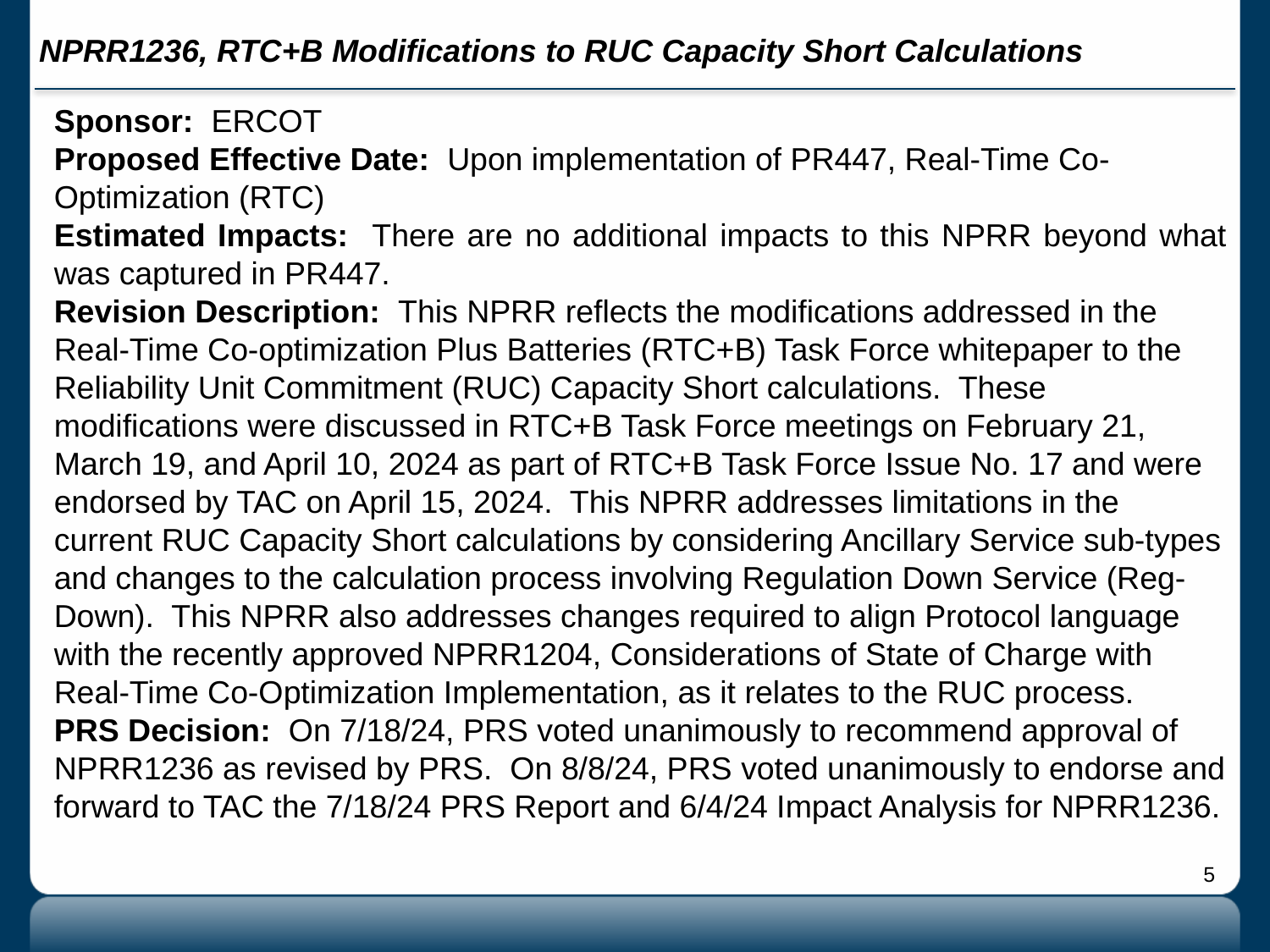

# NPRR1236, RTC+B Modifications to RUC Capacity Short Calculations
Sponsor:  ERCOT
Proposed Effective Date:  Upon implementation of PR447, Real-Time Co-Optimization (RTC)
Estimated Impacts:  There are no additional impacts to this NPRR beyond what was captured in PR447.
Revision Description:  This NPRR reflects the modifications addressed in the Real-Time Co-optimization Plus Batteries (RTC+B) Task Force whitepaper to the Reliability Unit Commitment (RUC) Capacity Short calculations.  These modifications were discussed in RTC+B Task Force meetings on February 21, March 19, and April 10, 2024 as part of RTC+B Task Force Issue No. 17 and were endorsed by TAC on April 15, 2024.  This NPRR addresses limitations in the current RUC Capacity Short calculations by considering Ancillary Service sub-types and changes to the calculation process involving Regulation Down Service (Reg-Down).  This NPRR also addresses changes required to align Protocol language with the recently approved NPRR1204, Considerations of State of Charge with Real-Time Co-Optimization Implementation, as it relates to the RUC process.
PRS Decision:  On 7/18/24, PRS voted unanimously to recommend approval of NPRR1236 as revised by PRS.  On 8/8/24, PRS voted unanimously to endorse and forward to TAC the 7/18/24 PRS Report and 6/4/24 Impact Analysis for NPRR1236.